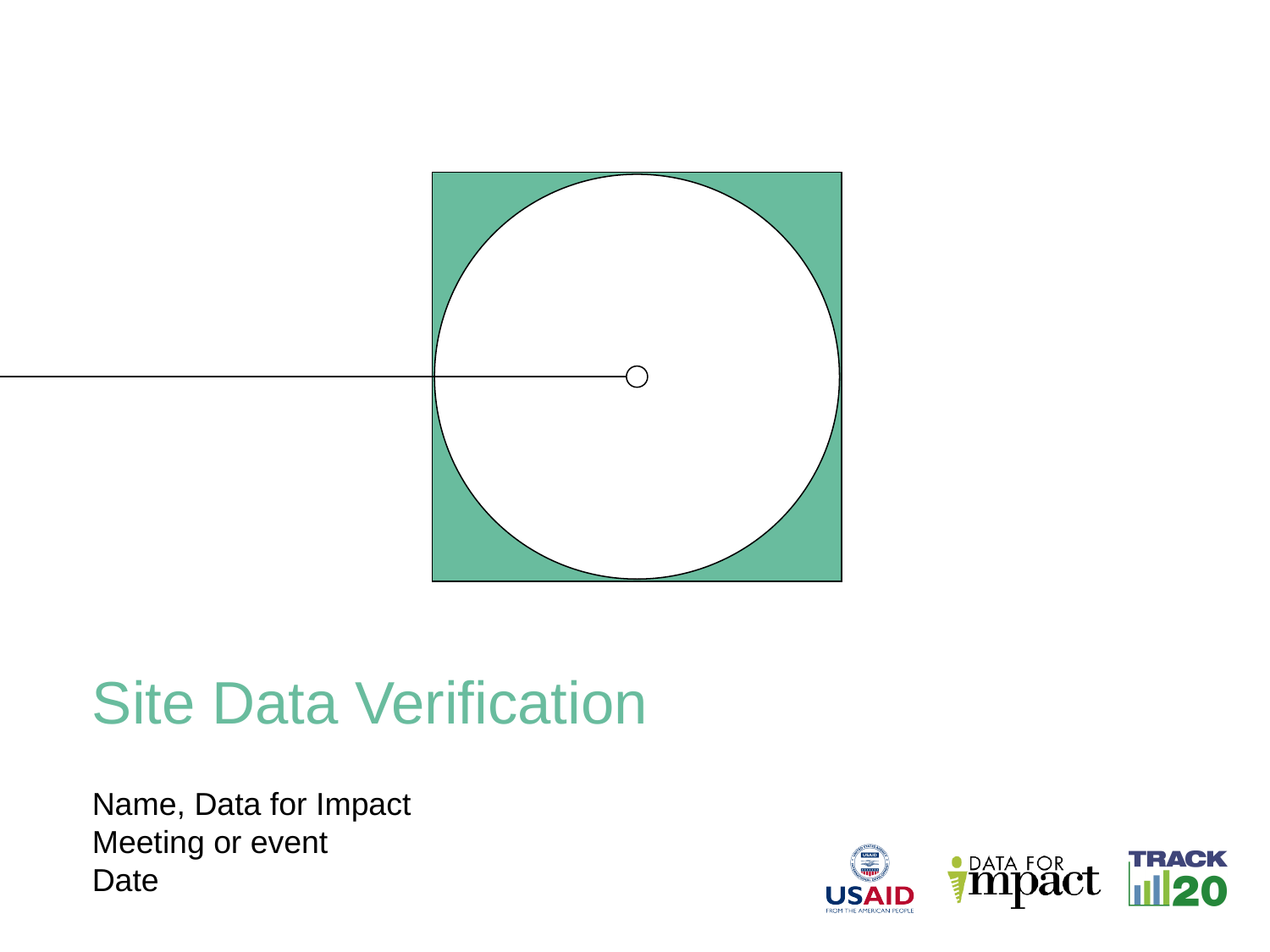

Site Data Verification
Name, Data for Impact
Meeting or event
Date